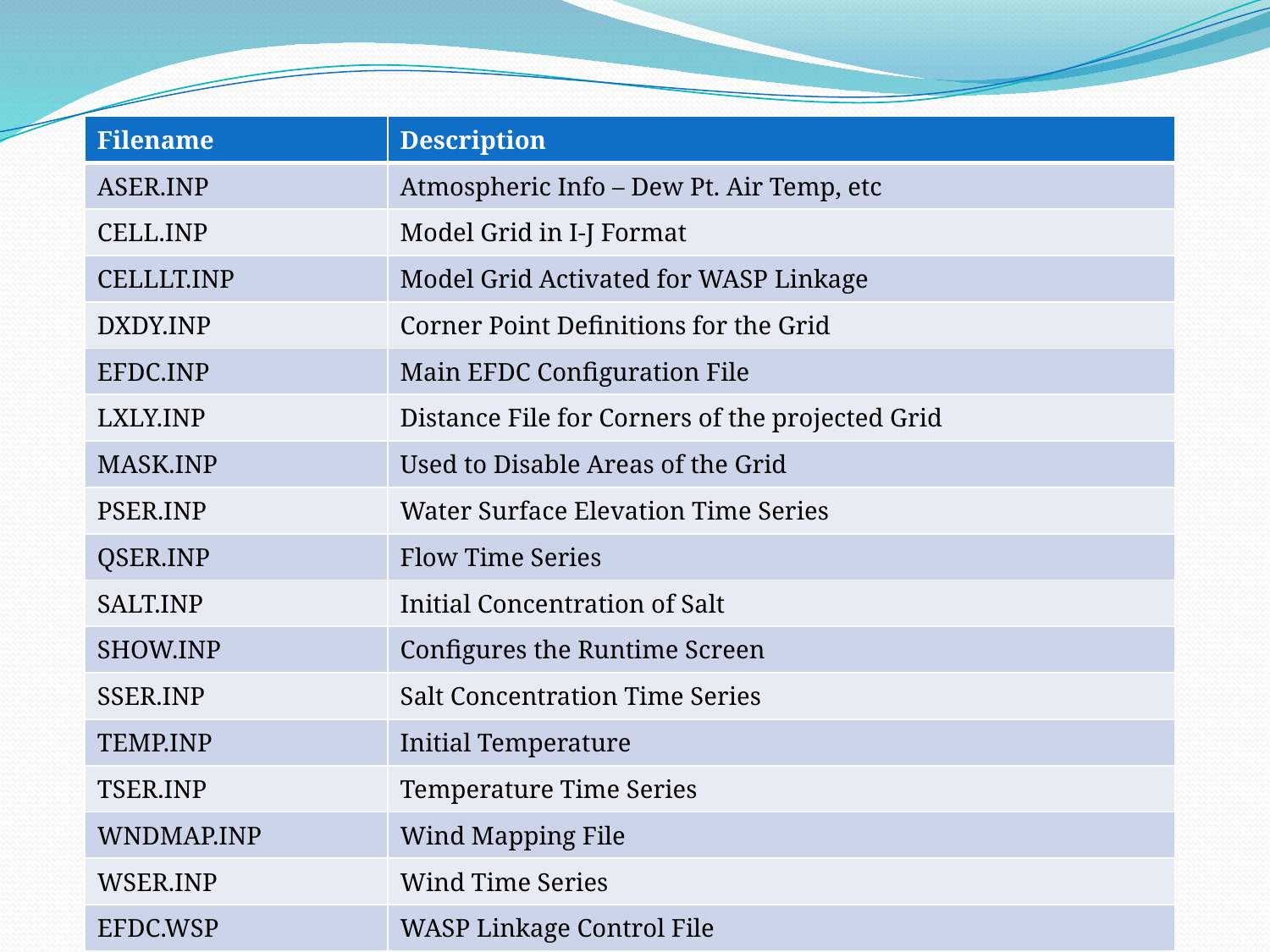

#
| Filename | Description |
| --- | --- |
| ASER.INP | Atmospheric Info – Dew Pt. Air Temp, etc |
| CELL.INP | Model Grid in I-J Format |
| CELLLT.INP | Model Grid Activated for WASP Linkage |
| DXDY.INP | Corner Point Definitions for the Grid |
| EFDC.INP | Main EFDC Configuration File |
| LXLY.INP | Distance File for Corners of the projected Grid |
| MASK.INP | Used to Disable Areas of the Grid |
| PSER.INP | Water Surface Elevation Time Series |
| QSER.INP | Flow Time Series |
| SALT.INP | Initial Concentration of Salt |
| SHOW.INP | Configures the Runtime Screen |
| SSER.INP | Salt Concentration Time Series |
| TEMP.INP | Initial Temperature |
| TSER.INP | Temperature Time Series |
| WNDMAP.INP | Wind Mapping File |
| WSER.INP | Wind Time Series |
| EFDC.WSP | WASP Linkage Control File |